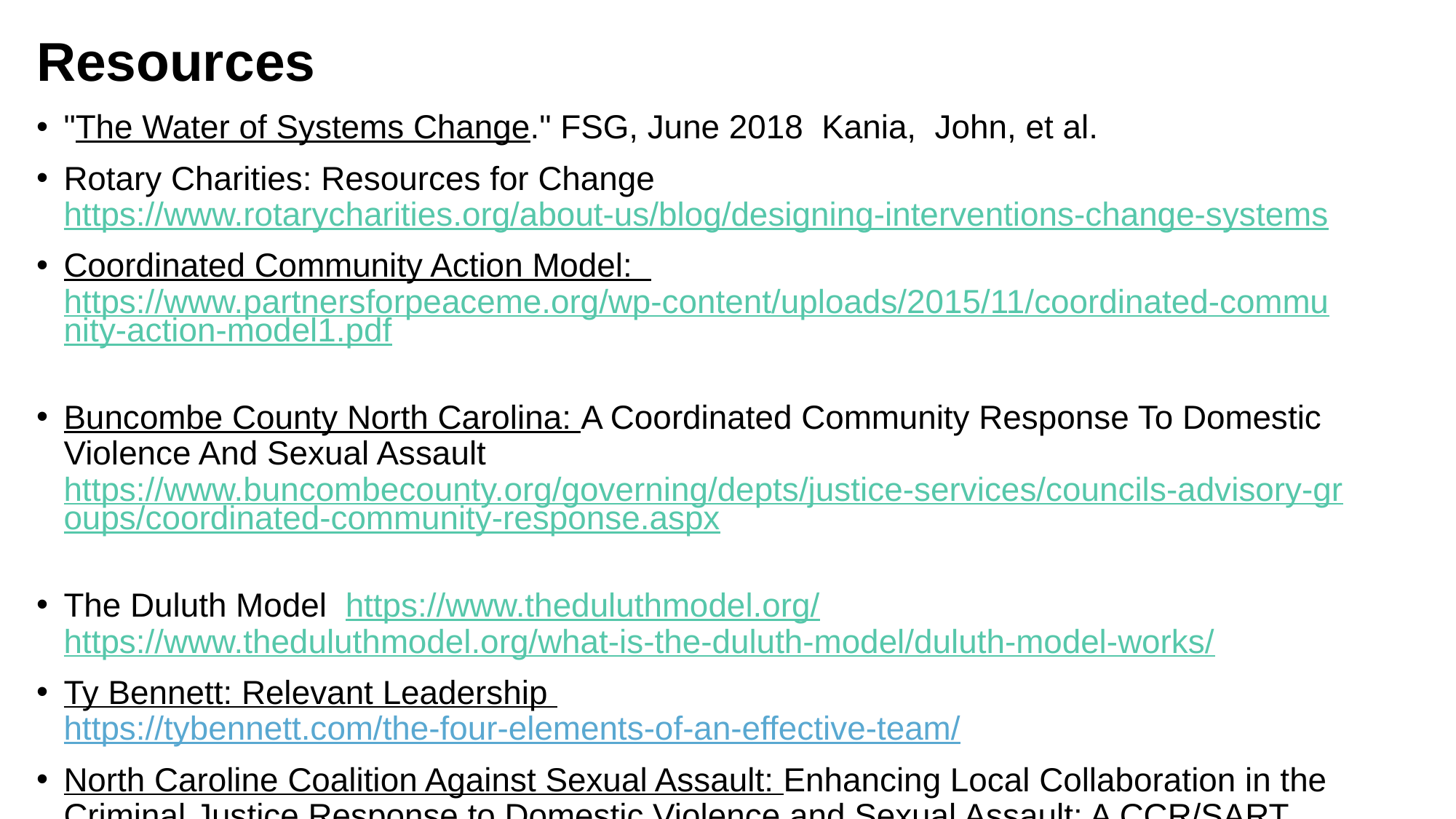

# Resources
"The Water of Systems Change." FSG, June 2018  Kania,  John, et al.
Rotary Charities: Resources for Change https://www.rotarycharities.org/about-us/blog/designing-interventions-change-systems
Coordinated Community Action Model:  https://www.partnersforpeaceme.org/wp-content/uploads/2015/11/coordinated-community-action-model1.pdf
Buncombe County North Carolina: A Coordinated Community Response To Domestic Violence And Sexual Assault https://www.buncombecounty.org/governing/depts/justice-services/councils-advisory-groups/coordinated-community-response.aspx
The Duluth Model  https://www.theduluthmodel.org/   https://www.theduluthmodel.org/what-is-the-duluth-model/duluth-model-works/
Ty Bennett: Relevant Leadership https://tybennett.com/the-four-elements-of-an-effective-team/
North Caroline Coalition Against Sexual Assault: Enhancing Local Collaboration in the Criminal Justice Response to Domestic Violence and Sexual Assault: A CCR/SART Development Toolkit https://nccadv.org/images/pdfs/2020/CCR-SART_Toolkit.pdf